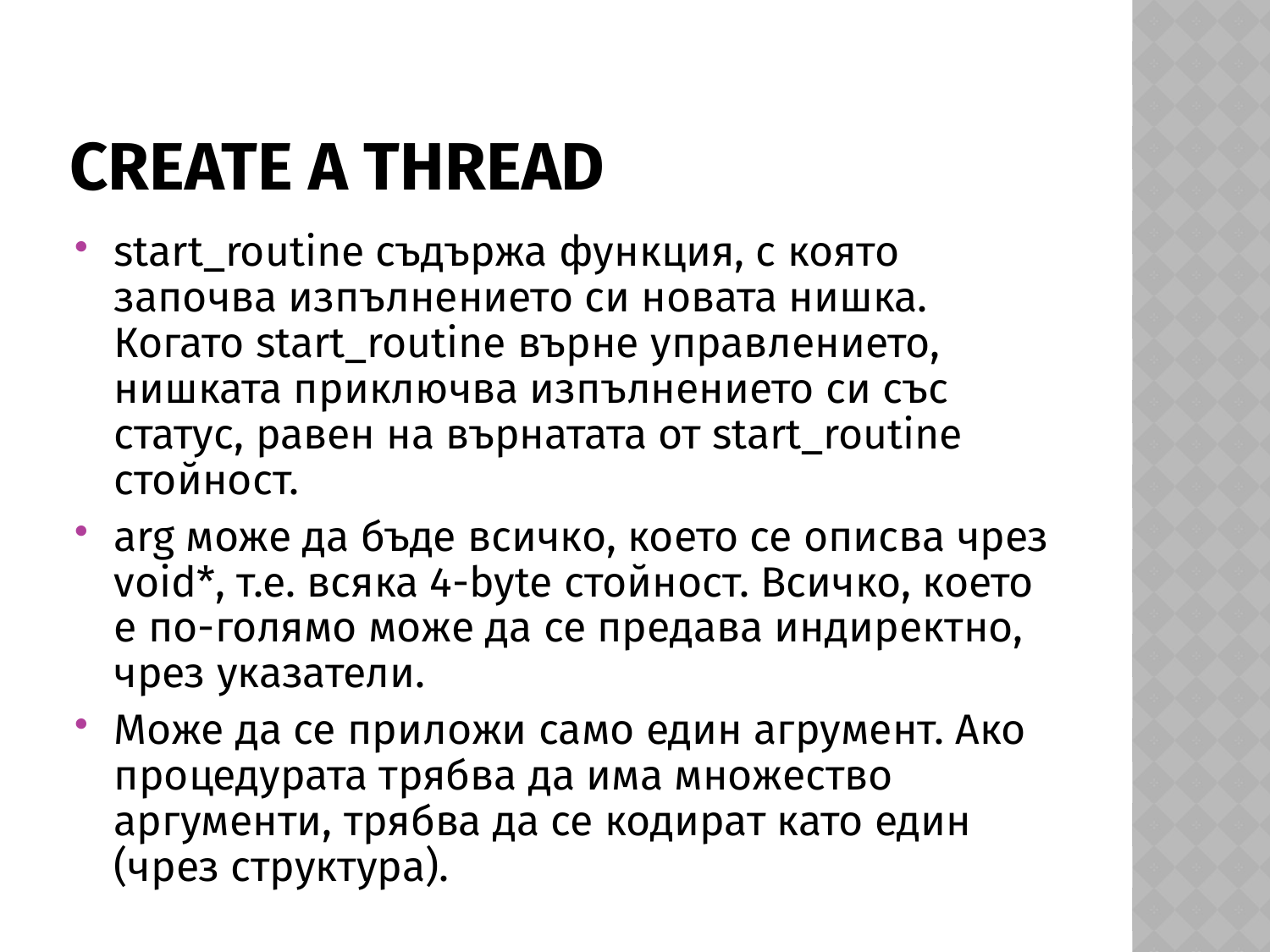

# Create a Thread
start_routine съдържа функция, с която започва изпълнението си новата нишка. Когато start_routine върне управлението, нишката приключва изпълнението си със статус, равен на върнатата от start_routine стойност.
arg може да бъде всичко, което се описва чрез void*, т.е. всяка 4-byte стойност. Всичко, което е по-голямо може да се предава индиректно, чрез указатели.
Може да се приложи само един агрумент. Ако процедурата трябва да има множество аргументи, трябва да се кодират като един (чрез структура).